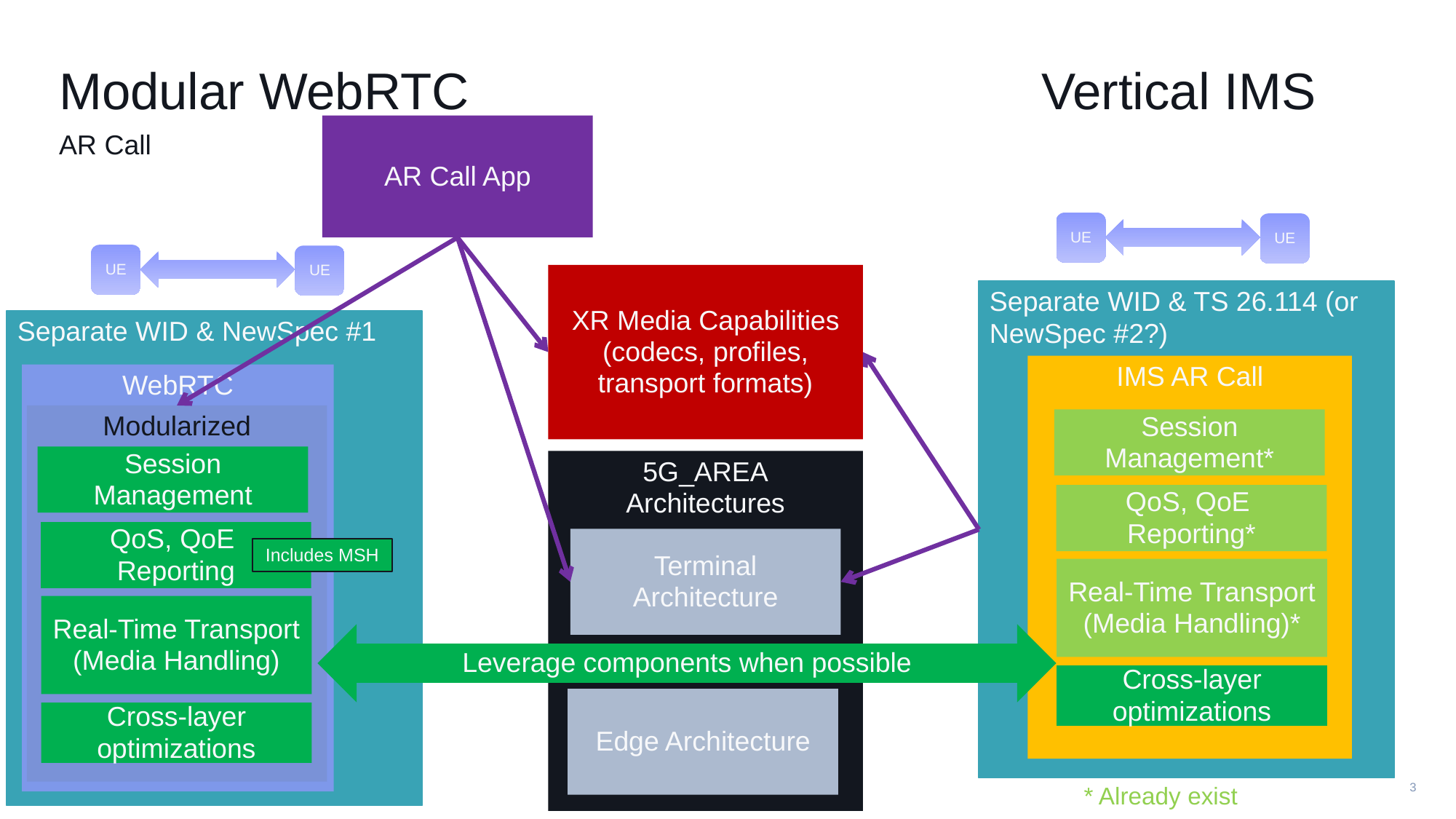

# Modular WebRTC						Vertical IMS
AR Call App
AR Call
UE
UE

UE
UE

XR Media Capabilities
(codecs, profiles, transport formats)
Separate WID & TS 26.114 (or NewSpec #2?)
Separate WID & NewSpec #1
IMS AR Call
WebRTC
Modularized
Session Management*
Session Management
5G_AREA
Architectures
QoS, QoE  Reporting*
QoS, QoE  Reporting
Terminal Architecture
Includes MSH
Real-Time Transport (Media Handling)*
Real-Time Transport (Media Handling)
Leverage components when possible
Cross-layer optimizations
Edge Architecture
Cross-layer optimizations
Source sample text
* Already exist